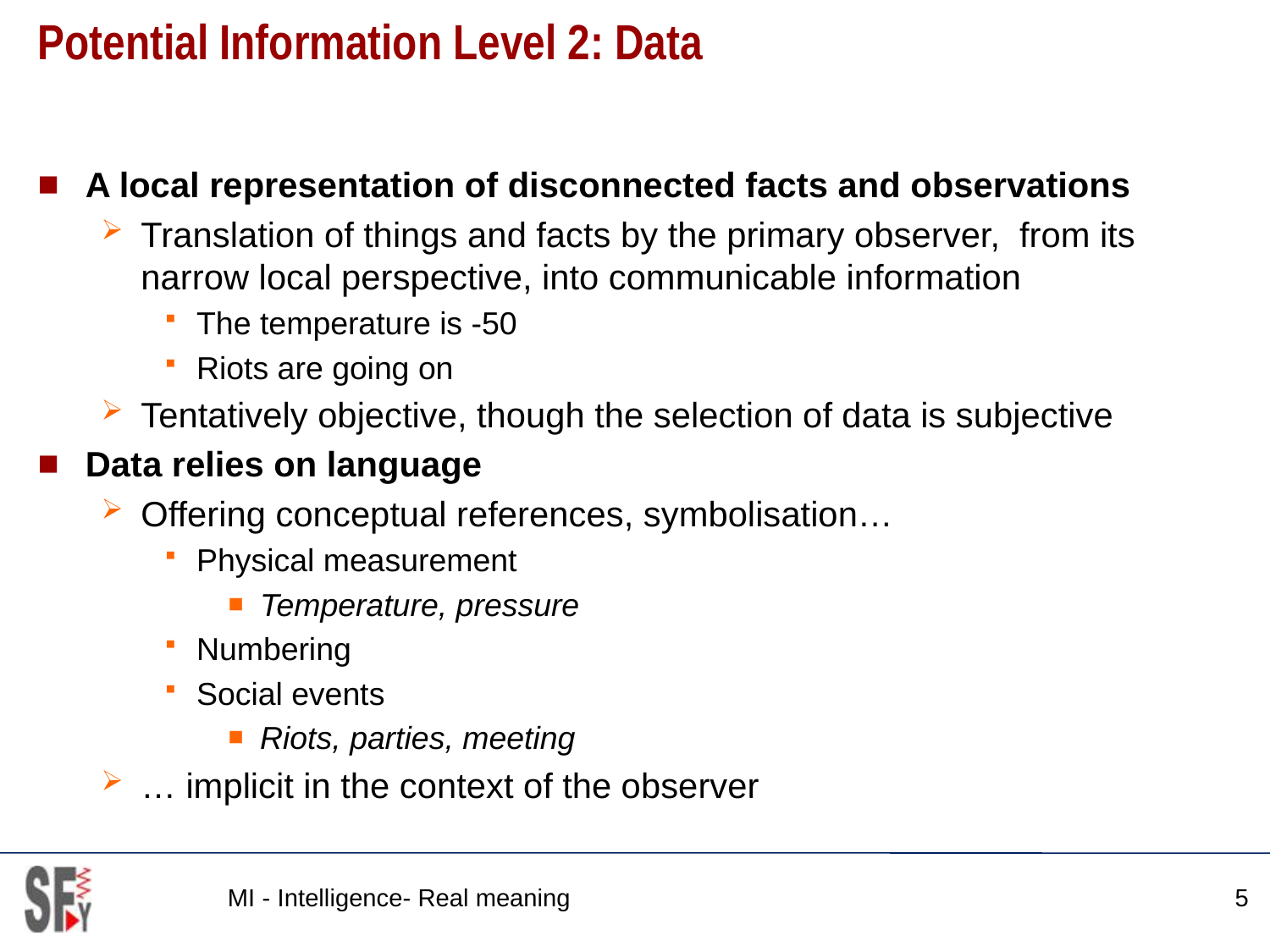

# Potential Information Level 2: Data
A local representation of disconnected facts and observations
Translation of things and facts by the primary observer,  from its narrow local perspective, into communicable information
The temperature is -50
Riots are going on
Tentatively objective, though the selection of data is subjective
Data relies on language
Offering conceptual references, symbolisation…
Physical measurement
Temperature, pressure
Numbering
Social events
Riots, parties, meeting
… implicit in the context of the observer

MI - Intelligence- Real meaning
5